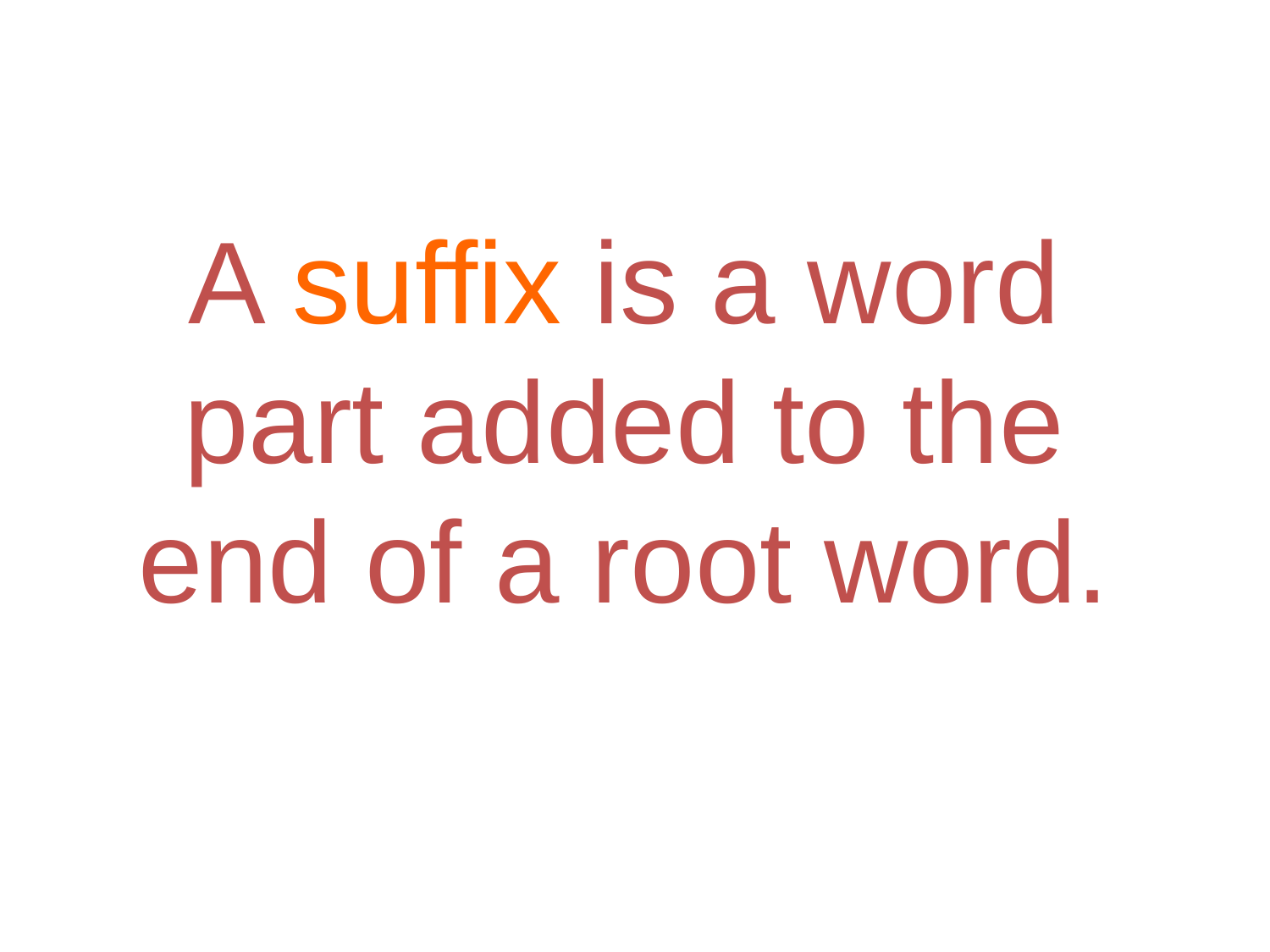

A suffix is a word part added to the end of a root word.